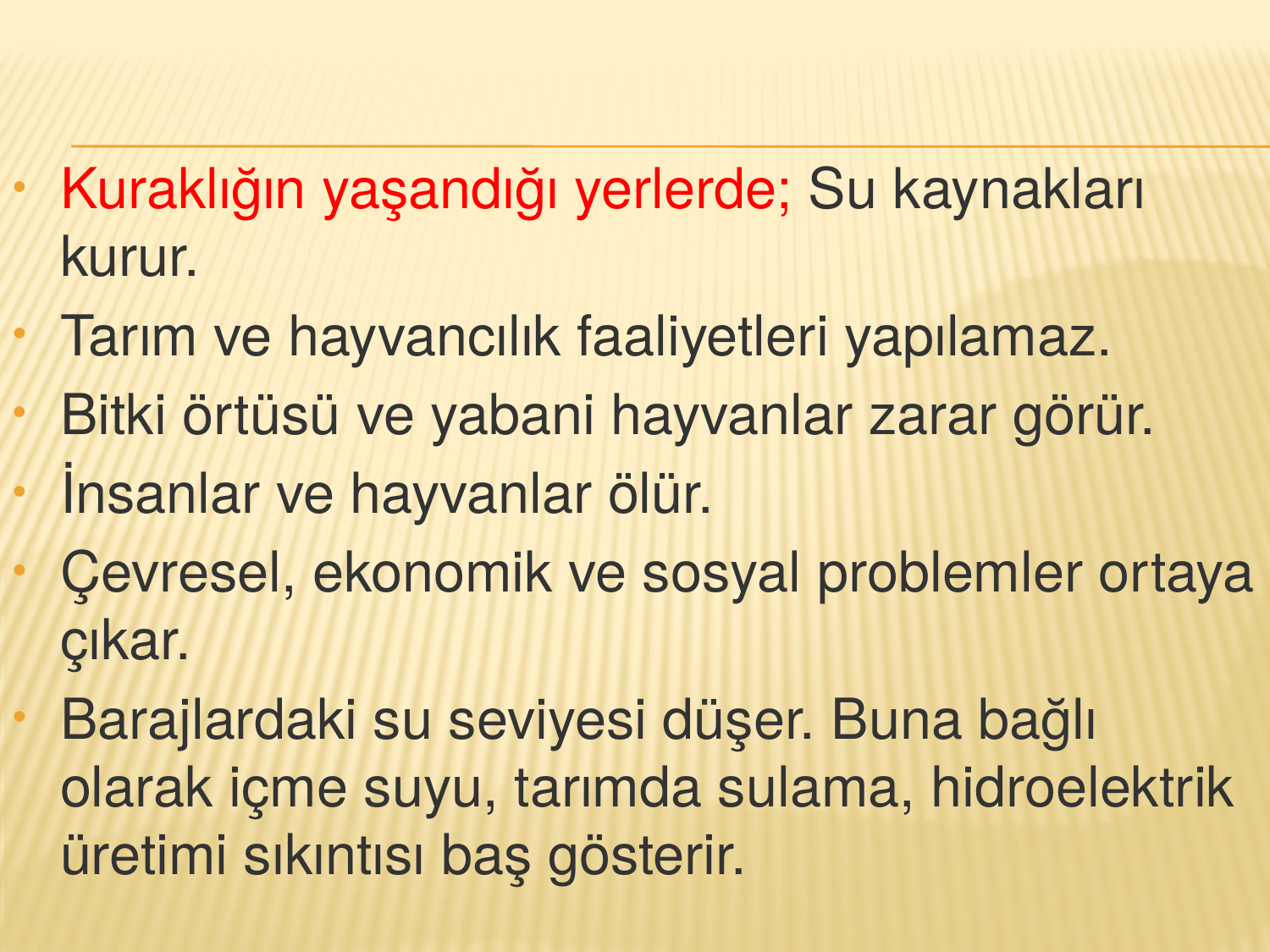

Kuraklığın yaşandığı yerlerde; Su kaynakları kurur.
Tarım ve hayvancılık faaliyetleri yapılamaz.
Bitki örtüsü ve yabani hayvanlar zarar görür.
İnsanlar ve hayvanlar ölür.
Çevresel, ekonomik ve sosyal problemler ortaya çıkar.
Barajlardaki su seviyesi düşer. Buna bağlı olarak içme suyu, tarımda sulama, hidroelektrik üretimi sıkıntısı baş gösterir.